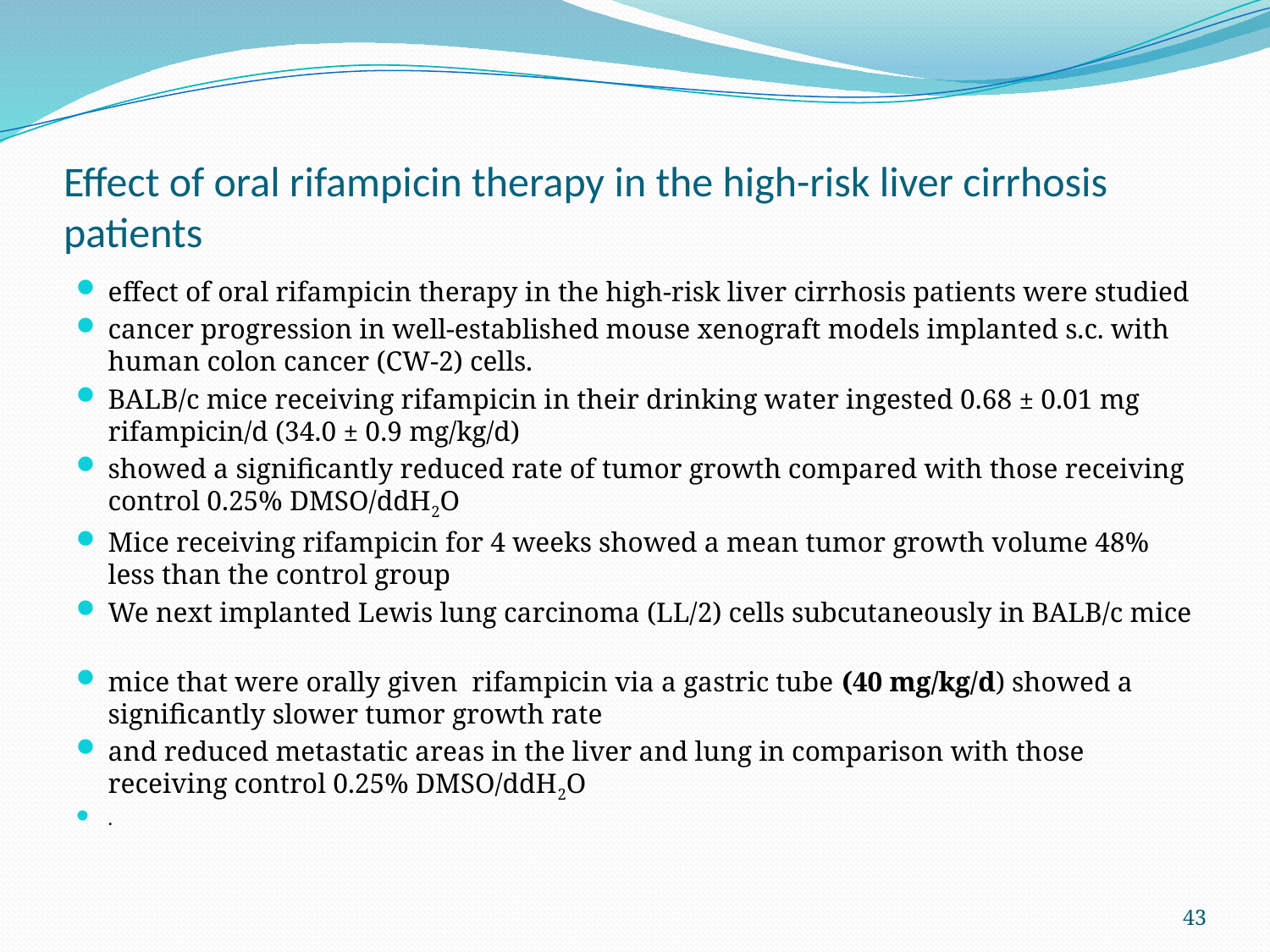

# Effect of oral rifampicin therapy in the high-risk liver cirrhosis patients
effect of oral rifampicin therapy in the high-risk liver cirrhosis patients were studied
cancer progression in well-established mouse xenograft models implanted s.c. with human colon cancer (CW-2) cells.
BALB/c mice receiving rifampicin in their drinking water ingested 0.68 ± 0.01 mg rifampicin/d (34.0 ± 0.9 mg/kg/d)
showed a significantly reduced rate of tumor growth compared with those receiving control 0.25% DMSO/ddH2O
Mice receiving rifampicin for 4 weeks showed a mean tumor growth volume 48% less than the control group
We next implanted Lewis lung carcinoma (LL/2) cells subcutaneously in BALB/c mice
mice that were orally given  rifampicin via a gastric tube (40 mg/kg/d) showed a significantly slower tumor growth rate
and reduced metastatic areas in the liver and lung in comparison with those receiving control 0.25% DMSO/ddH2O
.
43